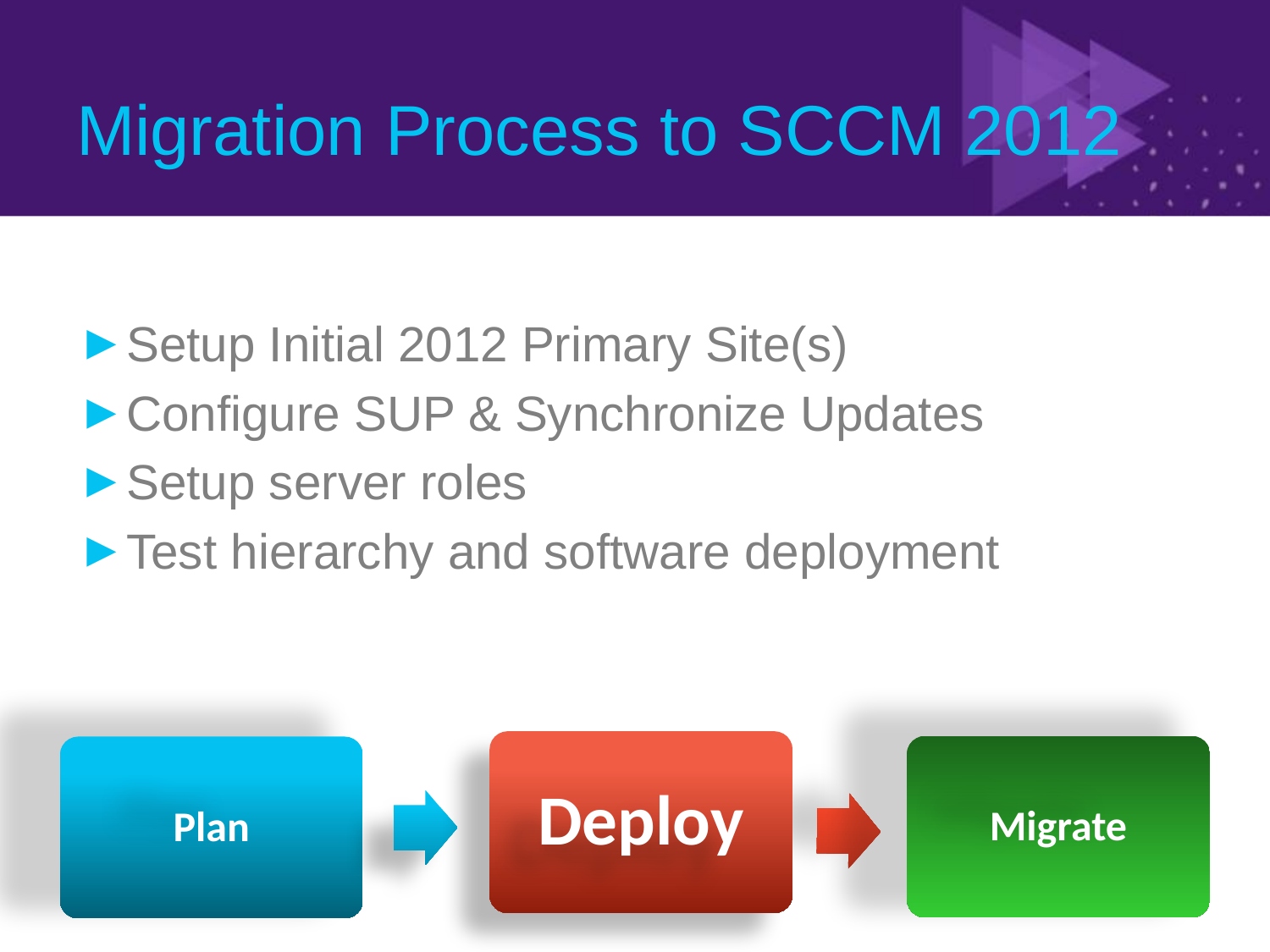

# Migration Process to SCCM 2012
Setup Initial 2012 Primary Site(s)
Configure SUP & Synchronize Updates
Setup server roles
Test hierarchy and software deployment

Deploy

Migrate

Plan